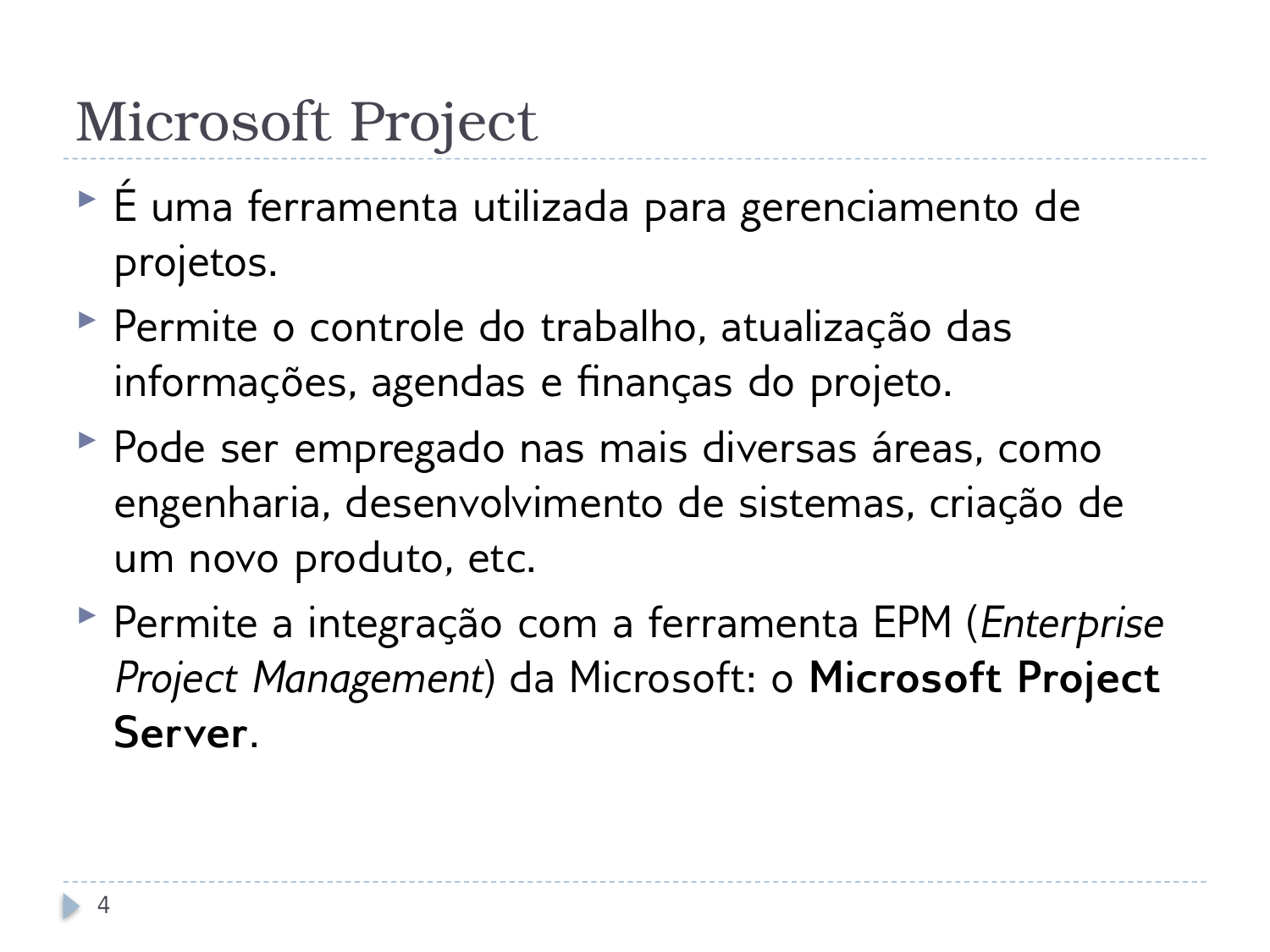

# Microsoft Project
É uma ferramenta utilizada para gerenciamento de projetos.
Permite o controle do trabalho, atualização das informações, agendas e finanças do projeto.
Pode ser empregado nas mais diversas áreas, como engenharia, desenvolvimento de sistemas, criação de um novo produto, etc.
Permite a integração com a ferramenta EPM (Enterprise Project Management) da Microsoft: o Microsoft Project Server.

4